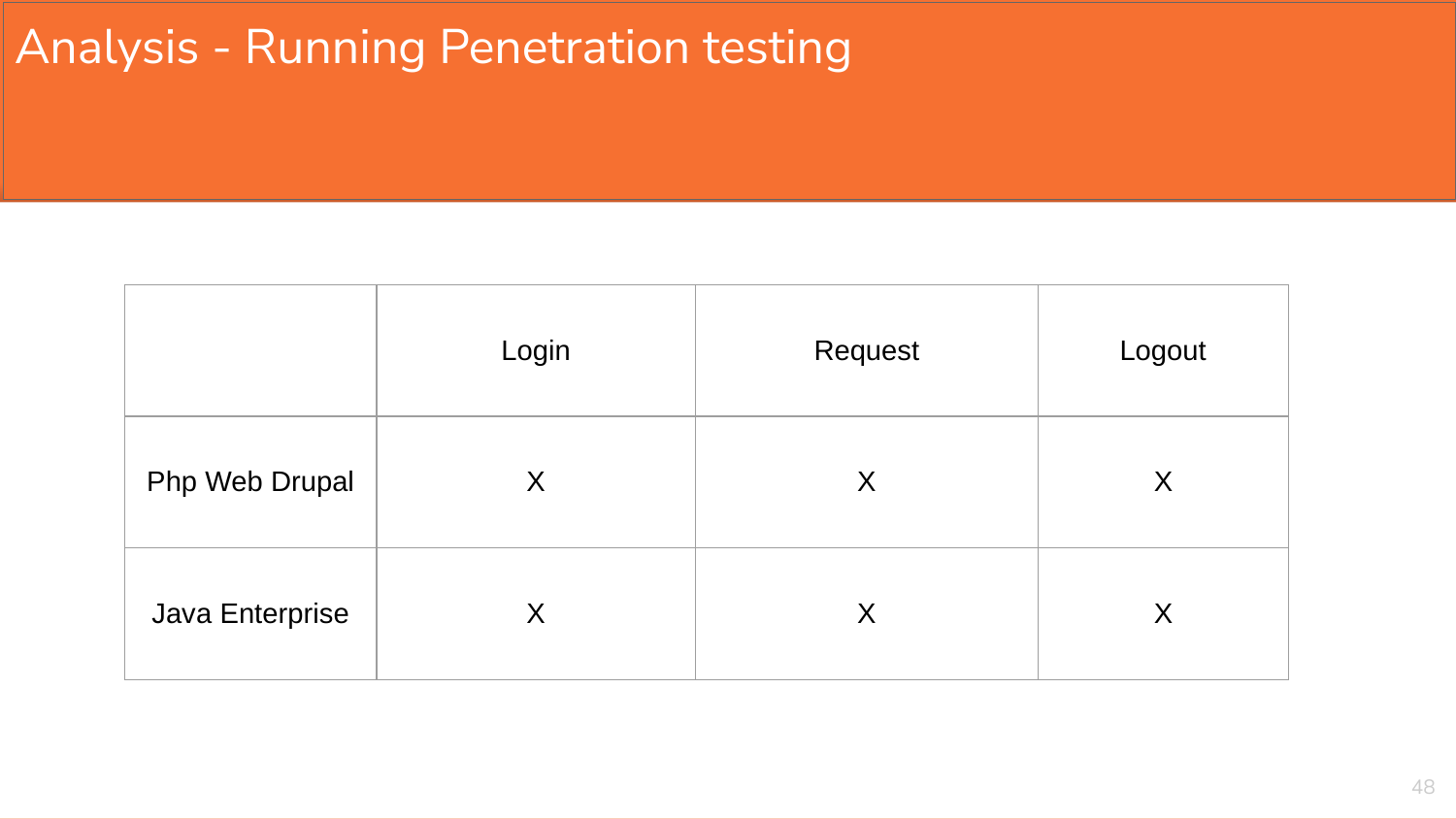

Analysis - Running Penetration testing

|  | Login | Request | Logout |
| --- | --- | --- | --- |
| Php Web Drupal | X | X | X |
| Java Enterprise | X | X | X |
48